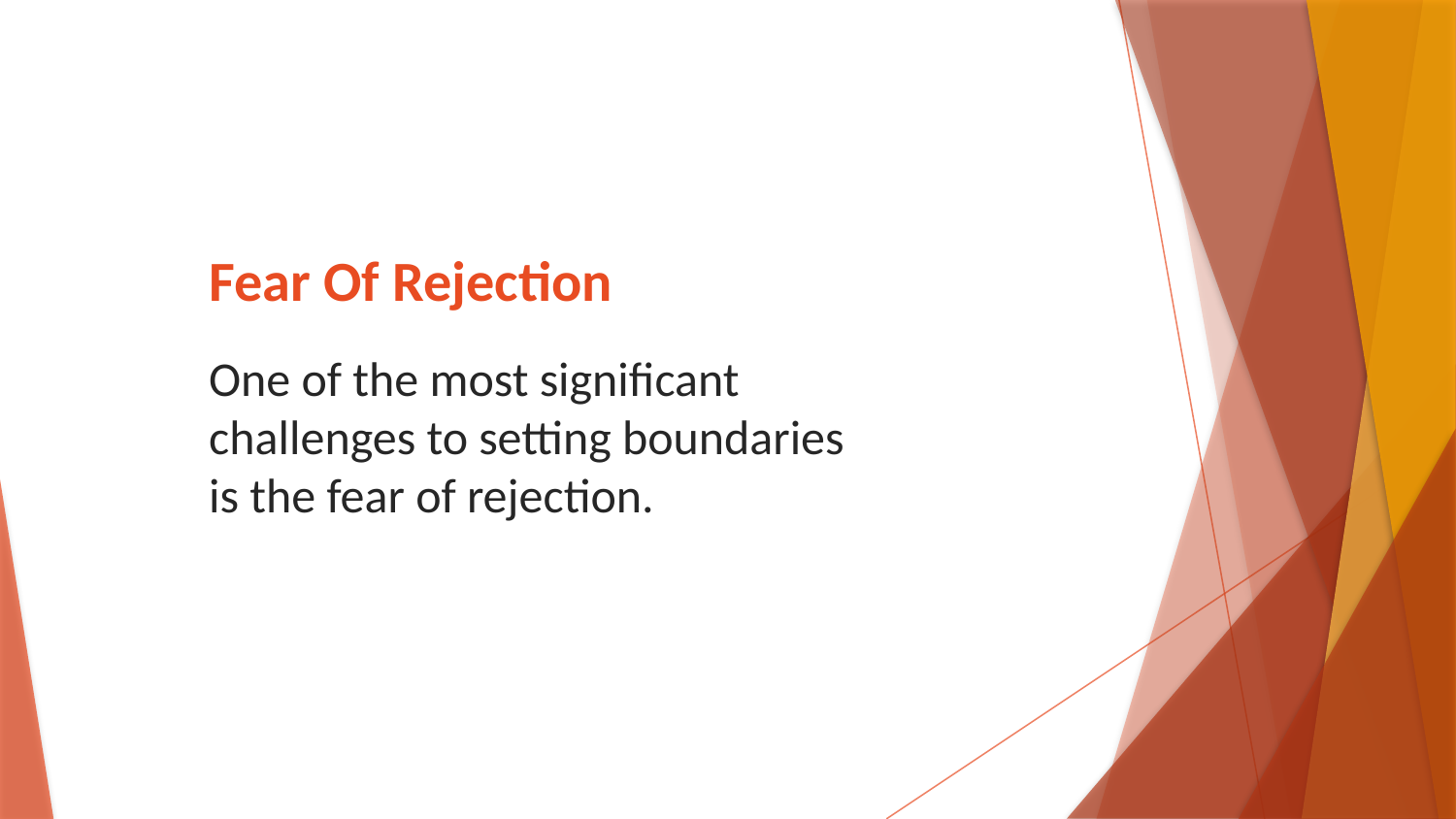

# Fear Of Rejection
One of the most significant challenges to setting boundaries is the fear of rejection.